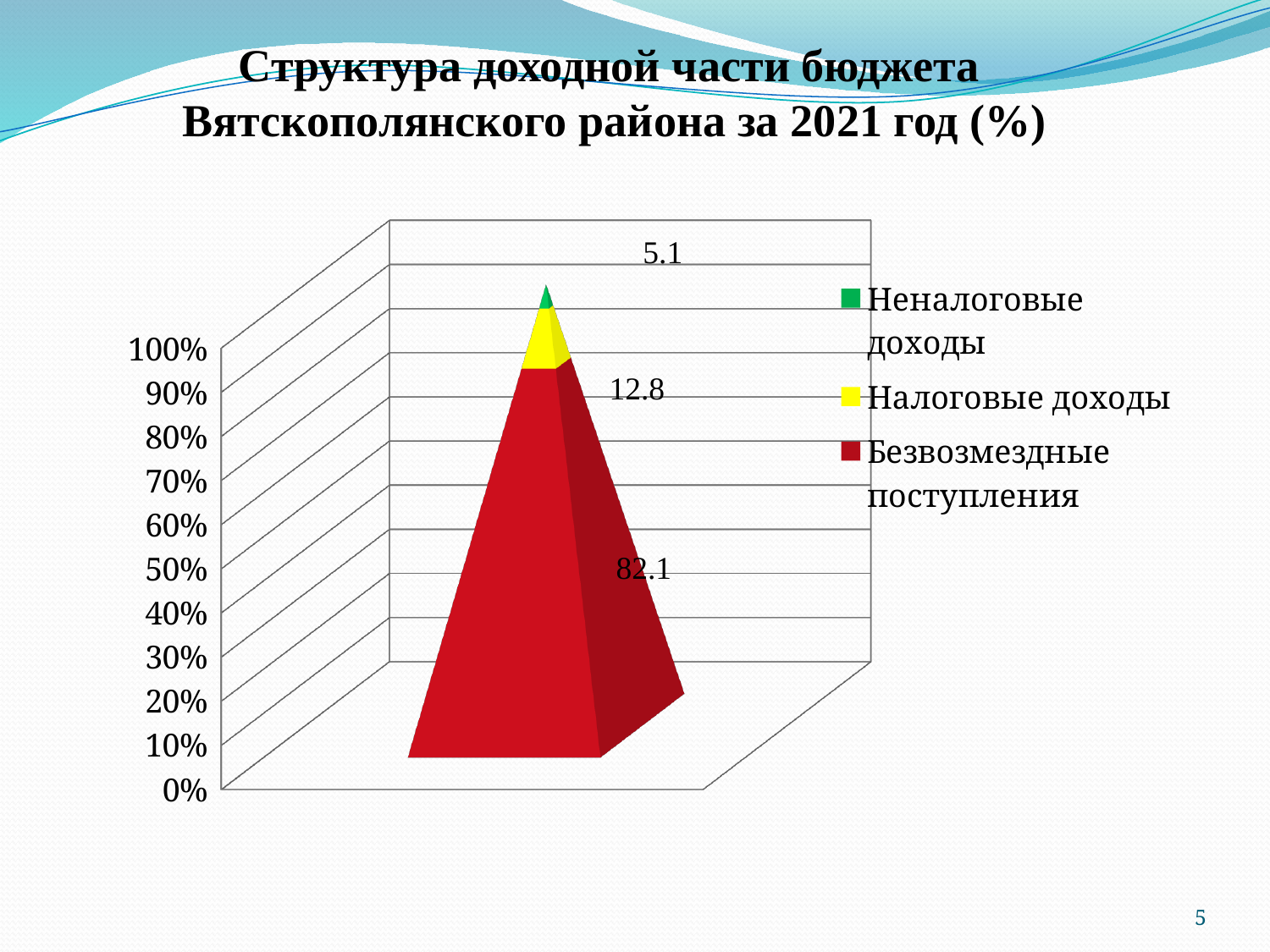

# Структура доходной части бюджета Вятскополянского района за 2021 год (%)

[unsupported chart]

5